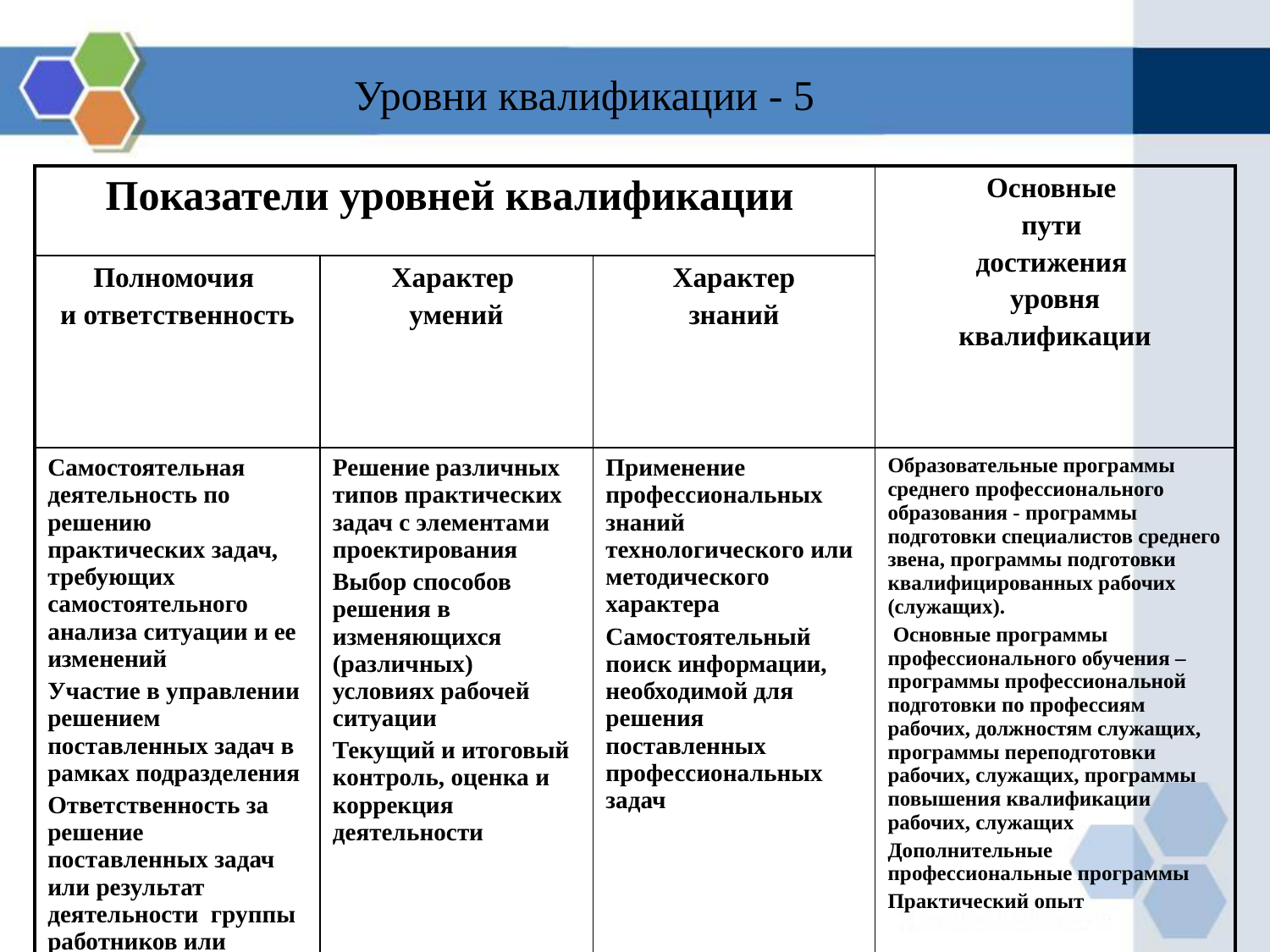

# Уровни квалификации - 5
| Показатели уровней квалификации |  |  | Основные пути достижения уровня квалификации |
| --- | --- | --- | --- |
| Полномочия и ответственность | Характер умений | Характер знаний |  |
| Самостоятельная деятельность по решению практических задач, требующих самостоятельного анализа ситуации и ее изменений Участие в управлении решением поставленных задач в рамках подразделения Ответственность за решение поставленных задач или результат деятельности группы работников или подразделения | Решение различных типов практических задач с элементами проектирования Выбор способов решения в изменяющихся (различных) условиях рабочей ситуации Текущий и итоговый контроль, оценка и коррекция деятельности | Применение профессиональных знаний технологического или методического характера Самостоятельный поиск информации, необходимой для решения поставленных профессиональных задач | Образовательные программы среднего профессионального образования - программы подготовки специалистов среднего звена, программы подготовки квалифицированных рабочих (служащих). Основные программы профессионального обучения – программы профессиональной подготовки по профессиям рабочих, должностям служащих, программы переподготовки рабочих, служащих, программы повышения квалификации рабочих, служащих Дополнительные профессиональные программы Практический опыт |